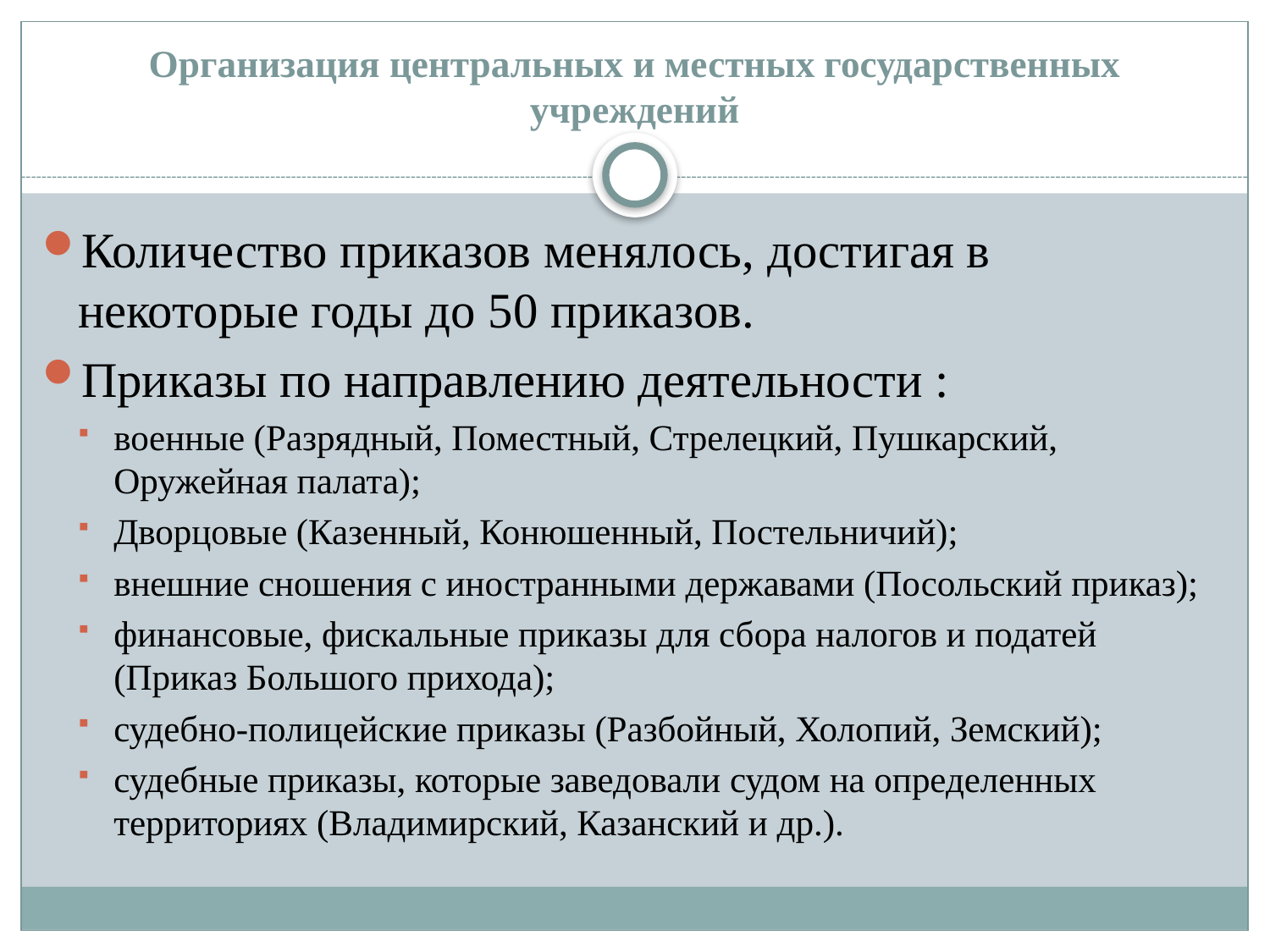

# Организация центральных и местных государственных учреждений
Количество приказов менялось, достигая в некоторые годы до 50 приказов.
Приказы по направлению деятельности :
военные (Разрядный, Поместный, Стрелецкий, Пушкарский, Оружейная палата);
Дворцовые (Казенный, Конюшенный, Постельничий);
внешние сношения с иностранными державами (Посольский приказ);
финансовые, фискальные приказы для сбора налогов и податей (Приказ Большого прихода);
судебно-полицейские приказы (Разбойный, Холопий, Земский);
судебные приказы, которые заведовали судом на определенных территориях (Владимирский, Казанский и др.).